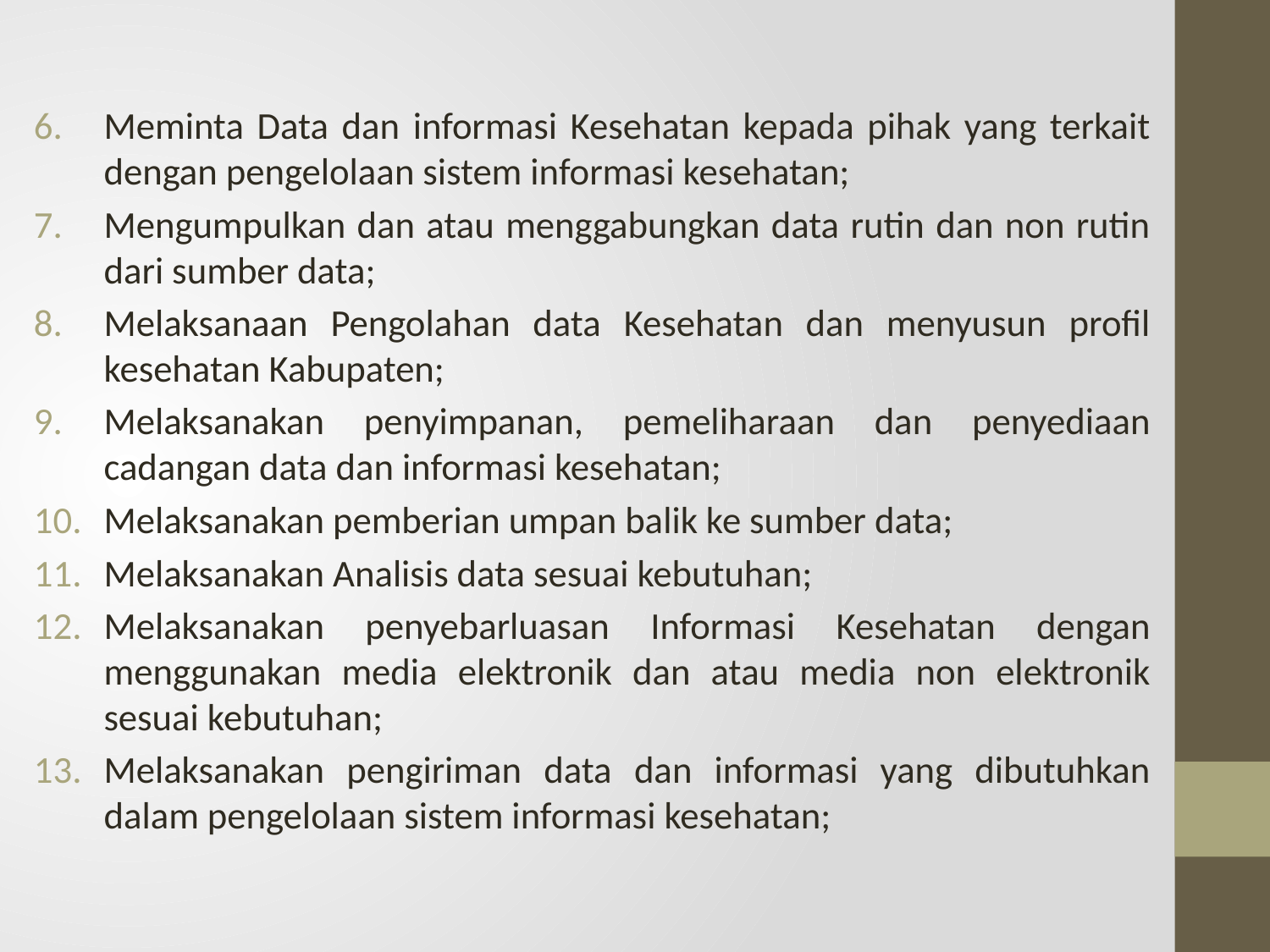

Meminta Data dan informasi Kesehatan kepada pihak yang terkait dengan pengelolaan sistem informasi kesehatan;
Mengumpulkan dan atau menggabungkan data rutin dan non rutin dari sumber data;
Melaksanaan Pengolahan data Kesehatan dan menyusun profil kesehatan Kabupaten;
Melaksanakan penyimpanan, pemeliharaan dan penyediaan cadangan data dan informasi kesehatan;
Melaksanakan pemberian umpan balik ke sumber data;
Melaksanakan Analisis data sesuai kebutuhan;
Melaksanakan penyebarluasan Informasi Kesehatan dengan menggunakan media elektronik dan atau media non elektronik sesuai kebutuhan;
Melaksanakan pengiriman data dan informasi yang dibutuhkan dalam pengelolaan sistem informasi kesehatan;